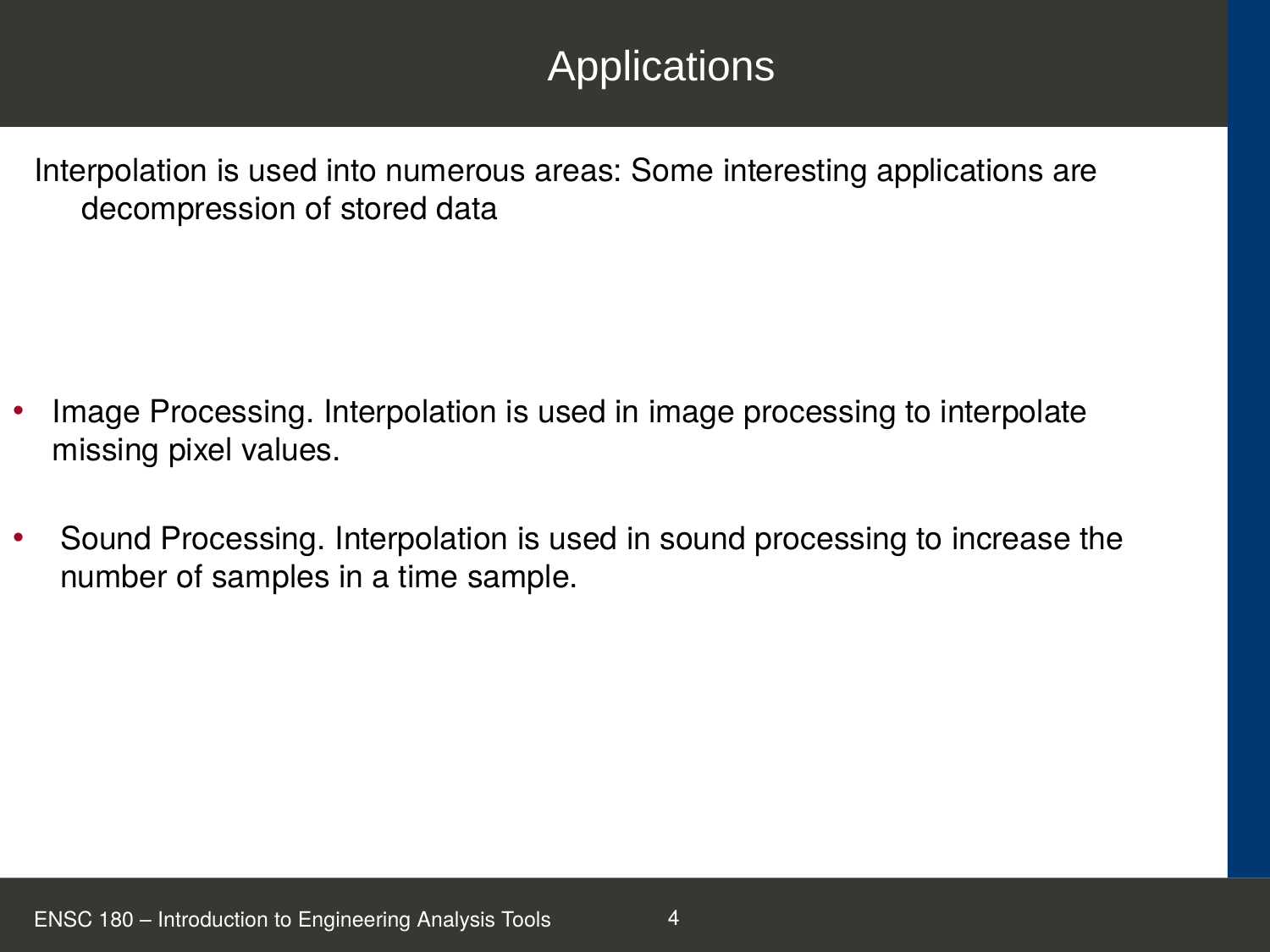

# Applications
Interpolation is used into numerous areas: Some interesting applications are decompression of stored data

Image Processing. Interpolation is used in image processing to interpolate missing pixel values.

Sound Processing. Interpolation is used in sound processing to increase the number of samples in a time sample.
ENSC 180 – Introduction to Engineering Analysis Tools